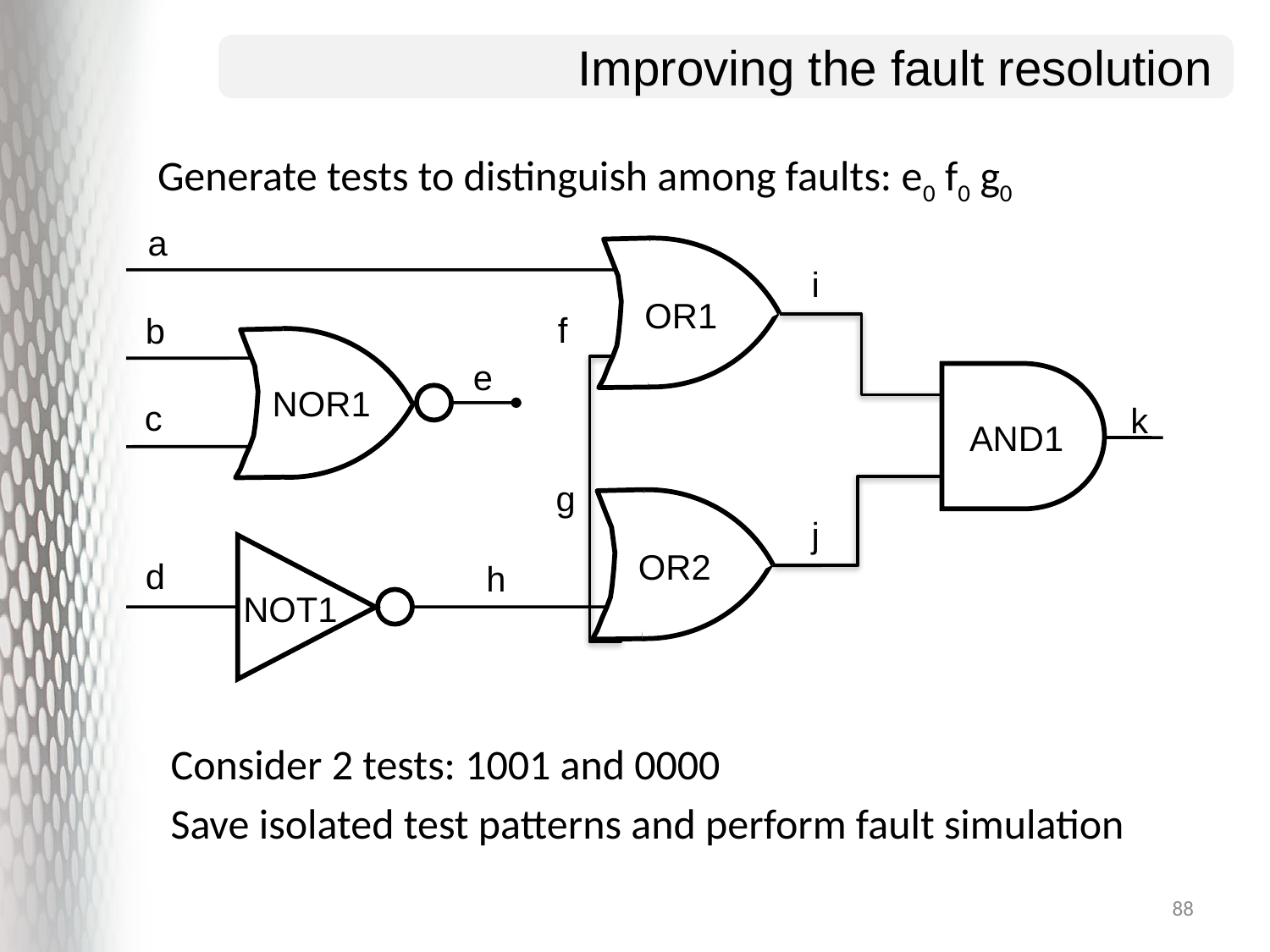

# Improving the fault resolution
Generate tests to distinguish among faults: e0 f0 g0

a

OR1
i
f
b

e

NOR1

c
k

AND1

g

OR2
j

d
d
h
NOT1

Consider 2 tests: 1001 and 0000
Save isolated test patterns and perform fault simulation

88